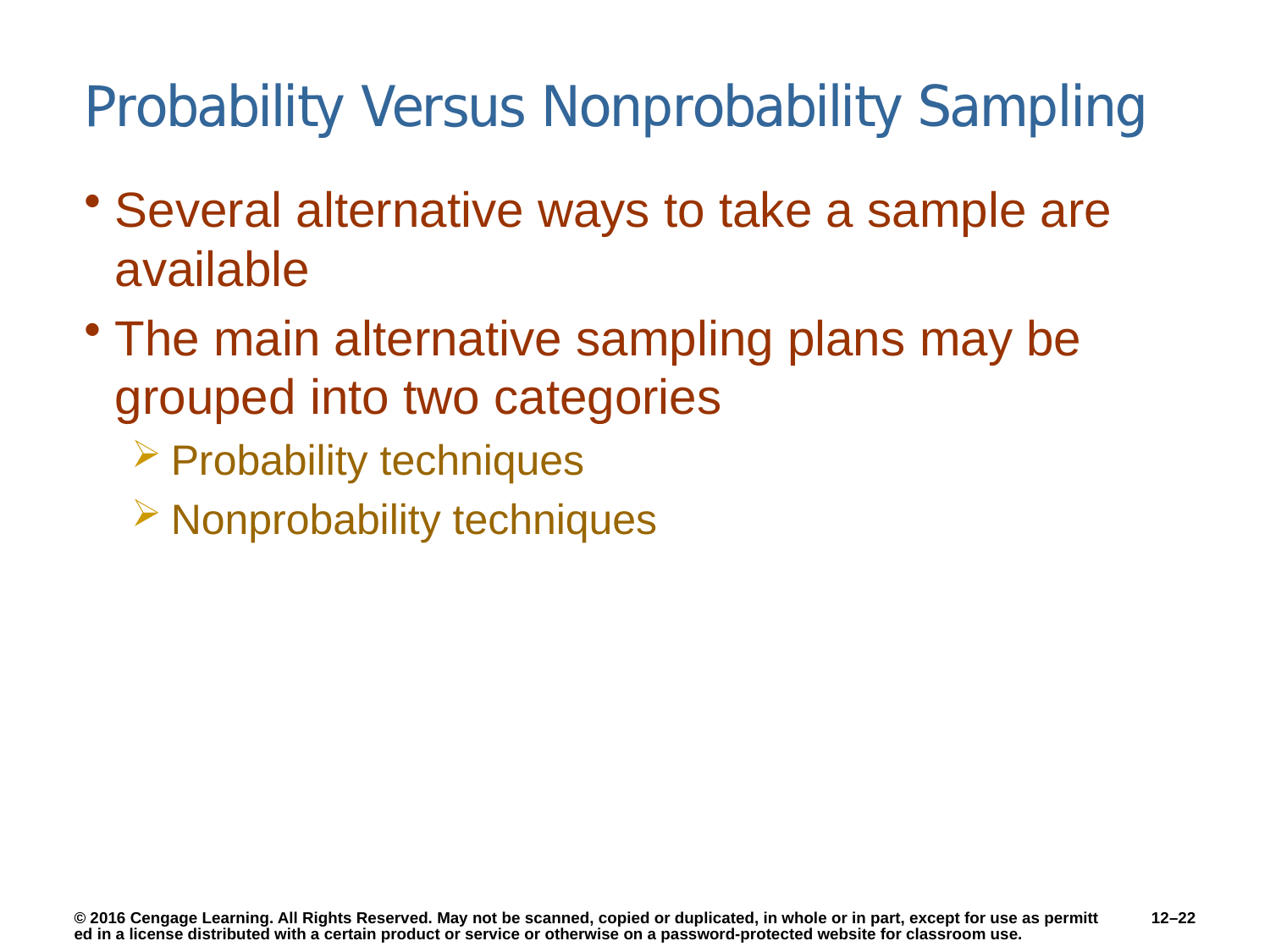

# Probability Versus Nonprobability Sampling
Several alternative ways to take a sample are available
The main alternative sampling plans may be grouped into two categories
Probability techniques
Nonprobability techniques
12–22
© 2016 Cengage Learning. All Rights Reserved. May not be scanned, copied or duplicated, in whole or in part, except for use as permitted in a license distributed with a certain product or service or otherwise on a password-protected website for classroom use.